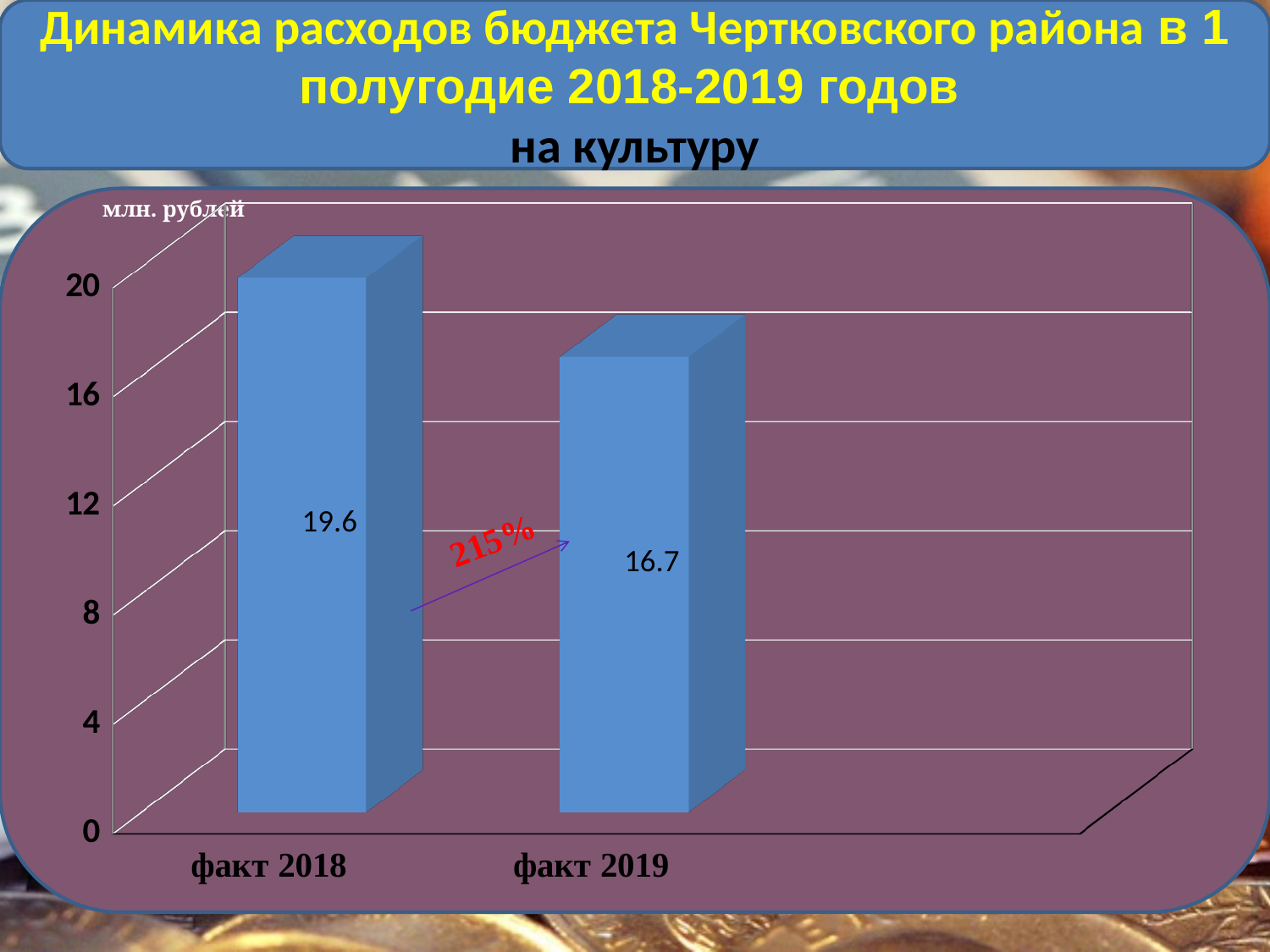

Динамика расходов бюджета Чертковского района в 1 полугодие 2018-2019 годов
на культуру

[unsupported chart]

млн. рублей
215%